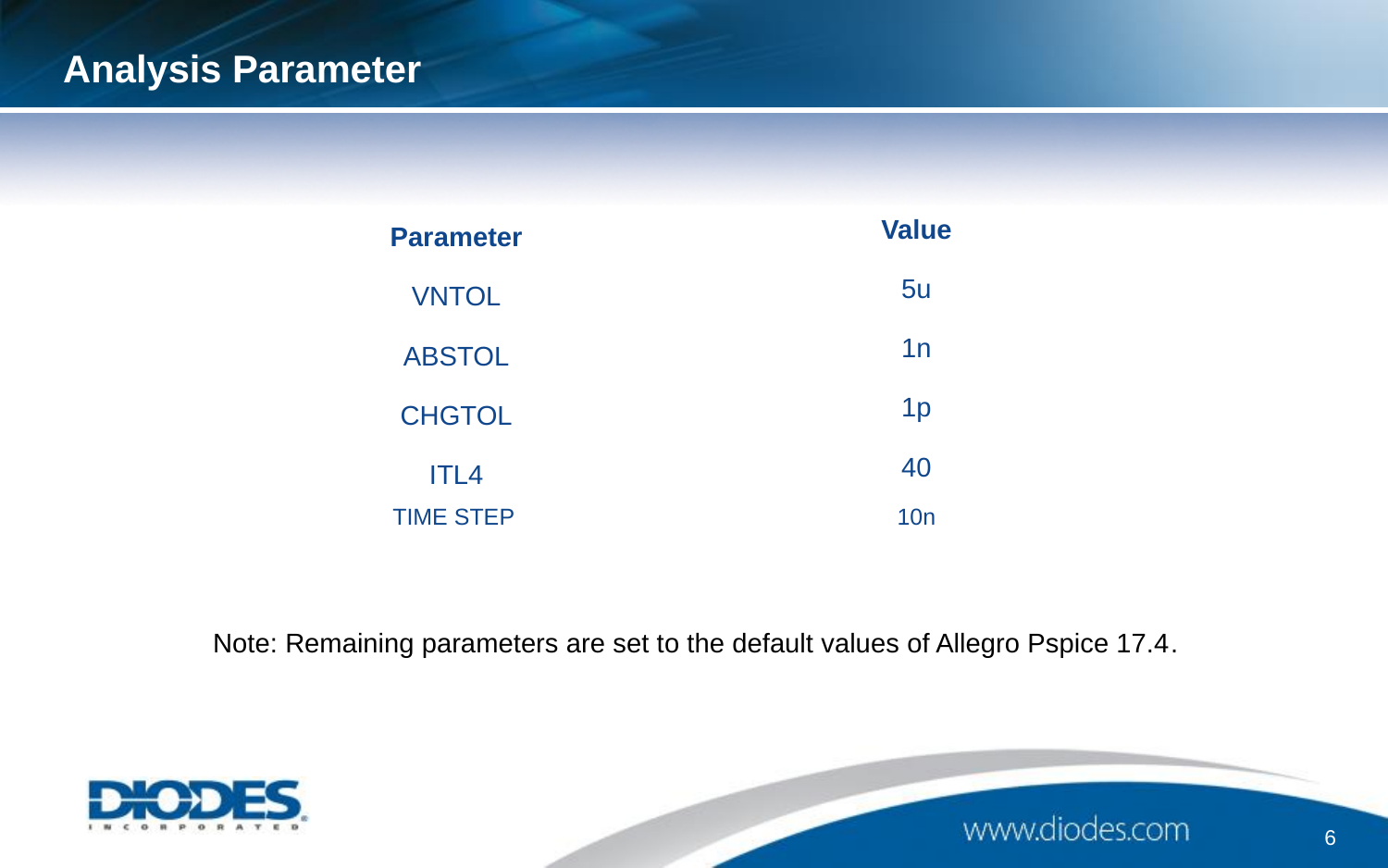

# Analysis Parameter
| Parameter | Value |
| --- | --- |
| VNTOL | 5u |
| ABSTOL | 1n |
| CHGTOL | 1p |
| ITL4 | 40 |
| TIME STEP | 10n |
Note: Remaining parameters are set to the default values of Allegro Pspice 17.4.
6